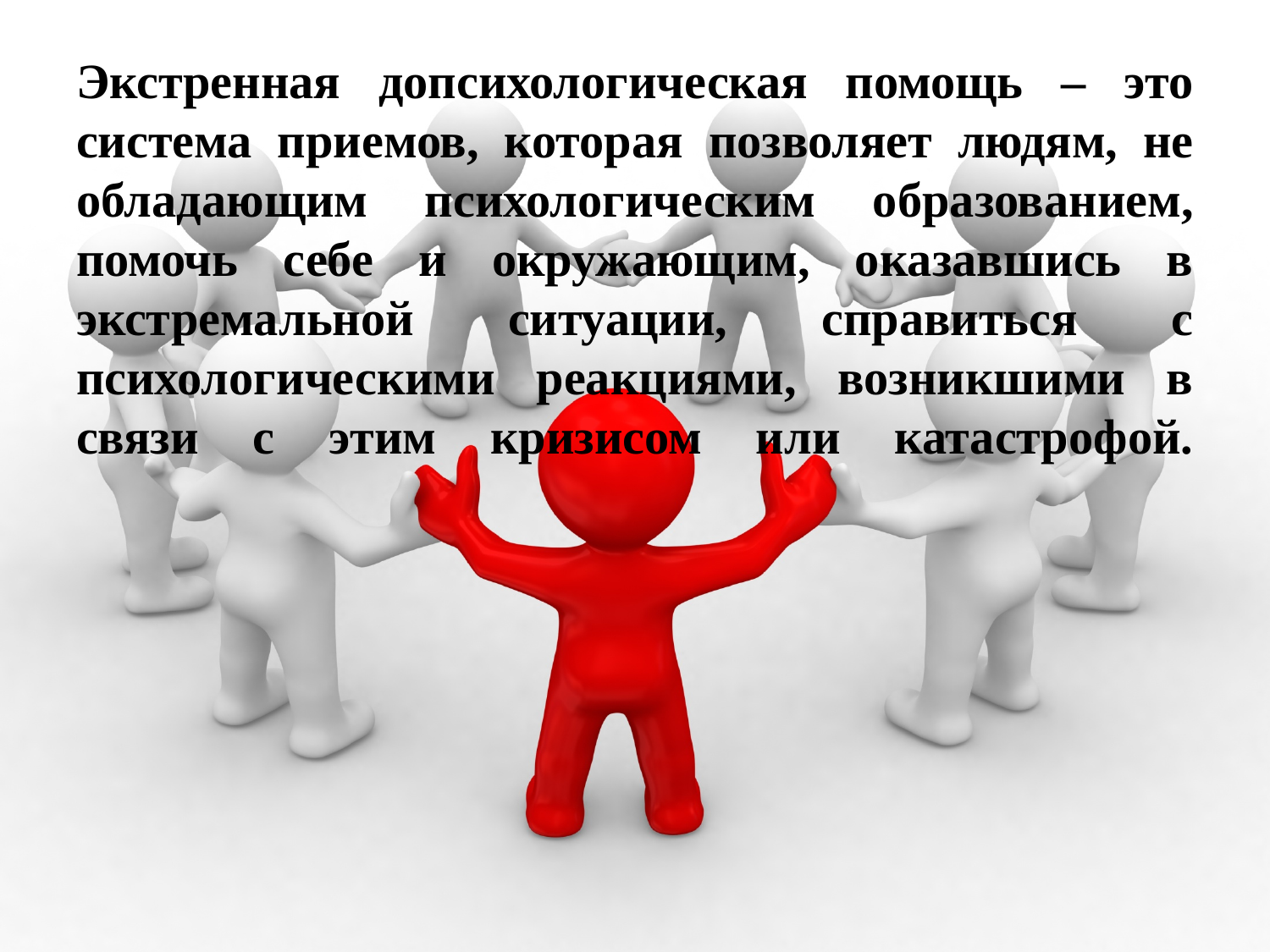

# Экстренная допсихологическая помощь – это система приемов, которая позволяет людям, не обладающим психологическим образованием, помочь себе и окружающим, оказавшись в экстремальной ситуации, справиться с психологическими реакциями, возникшими в связи с этим кризисом или катастрофой.